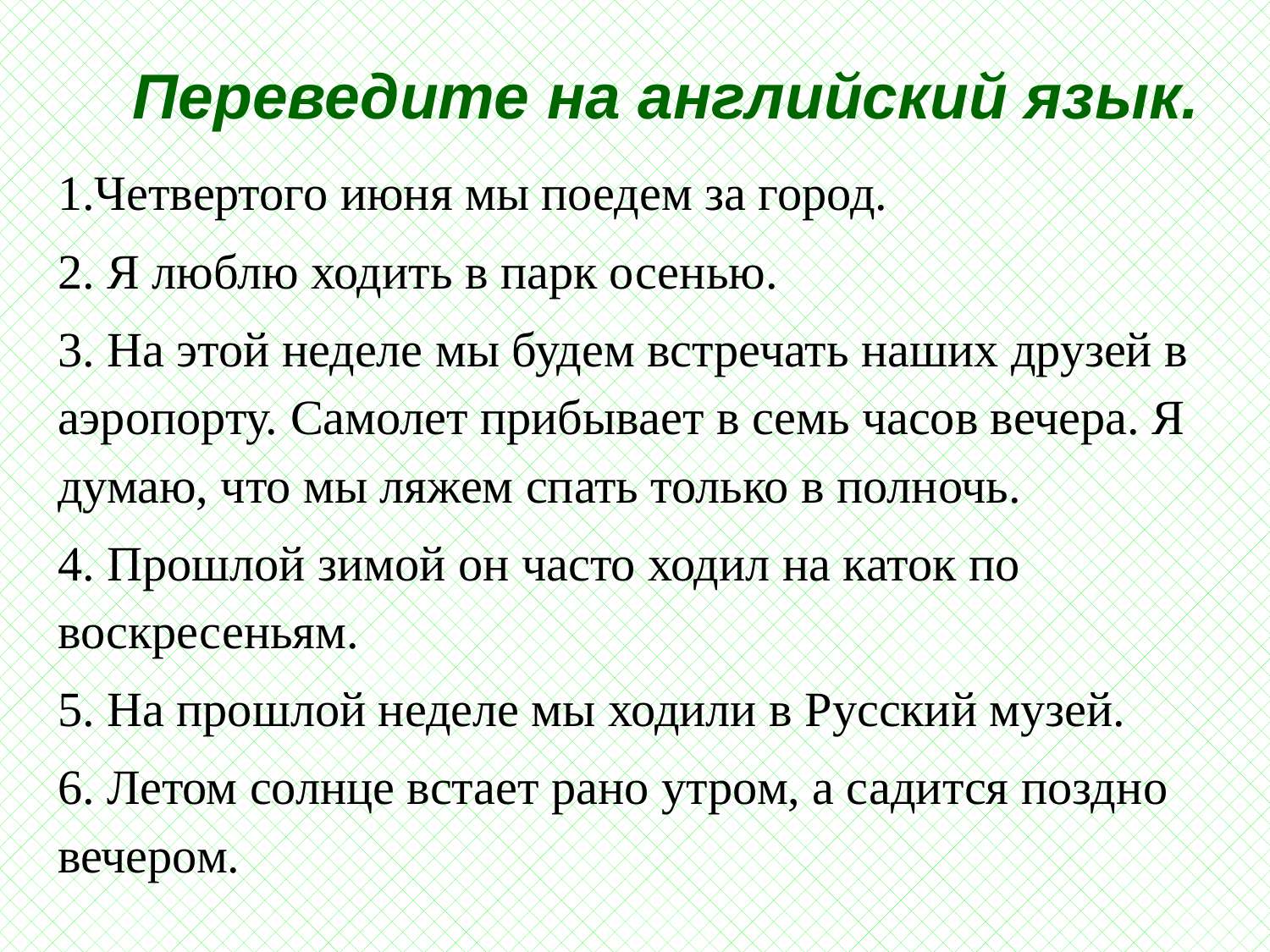

# Переведите на английский язык.
1.Четвертого июня мы поедем за город.
2. Я люб­лю ходить в парк осенью.
3. На этой неделе мы будем встречать наших друзей в аэропорту. Само­лет прибывает в семь часов вечера. Я думаю, что мы ляжем спать только в полночь.
4. Прошлой зимой он часто ходил на каток по воскресеньям.
5. На прошлой неделе мы ходили в Русский музей.
6. Летом солнце встает рано утром, а садится позд­но вечером.